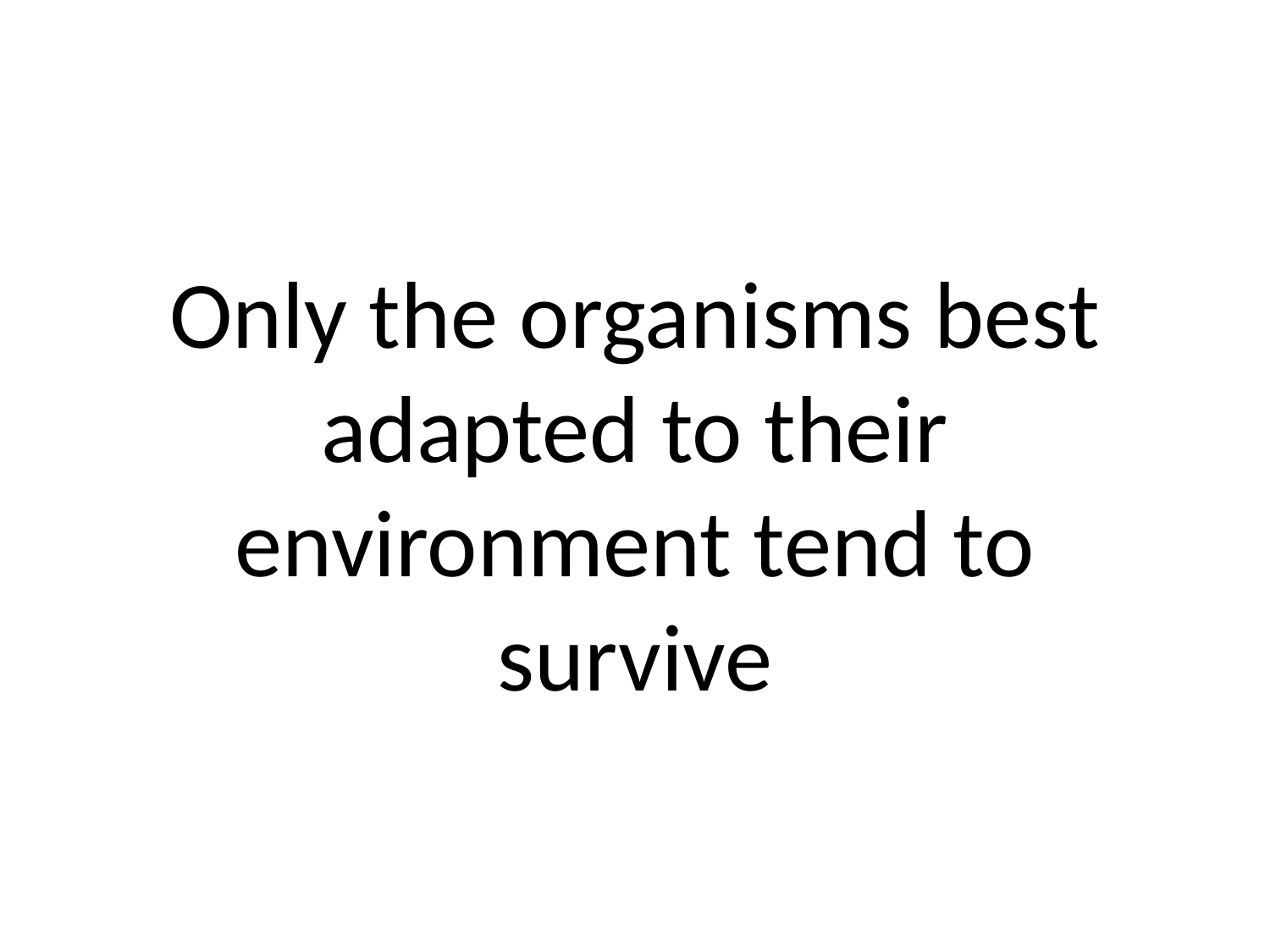

# Only the organisms best adapted to their environment tend to survive